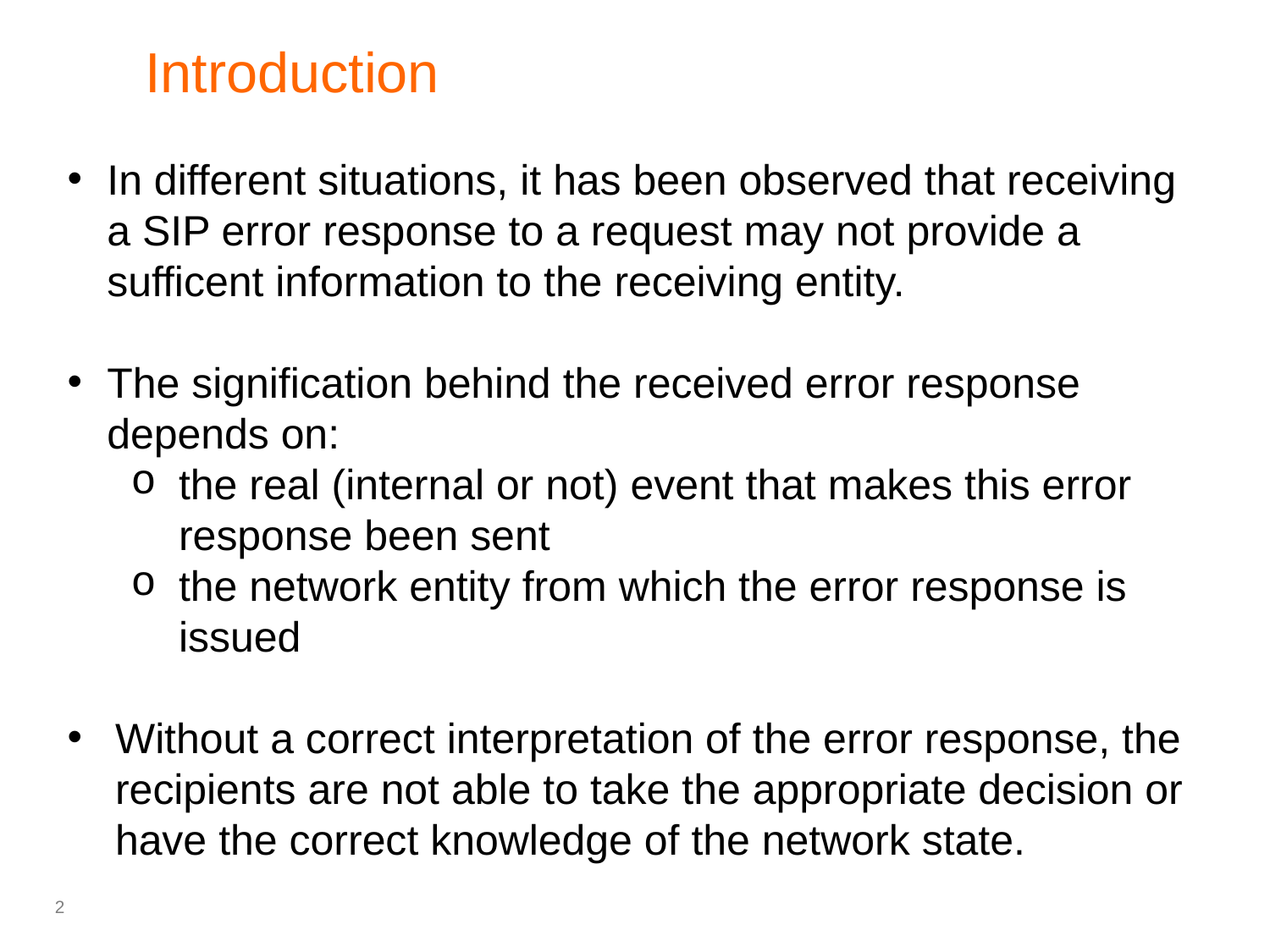

# Introduction
In different situations, it has been observed that receiving a SIP error response to a request may not provide a sufficent information to the receiving entity.

The signification behind the received error response depends on:
the real (internal or not) event that makes this error response been sent
the network entity from which the error response is issued

Without a correct interpretation of the error response, the recipients are not able to take the appropriate decision or have the correct knowledge of the network state.